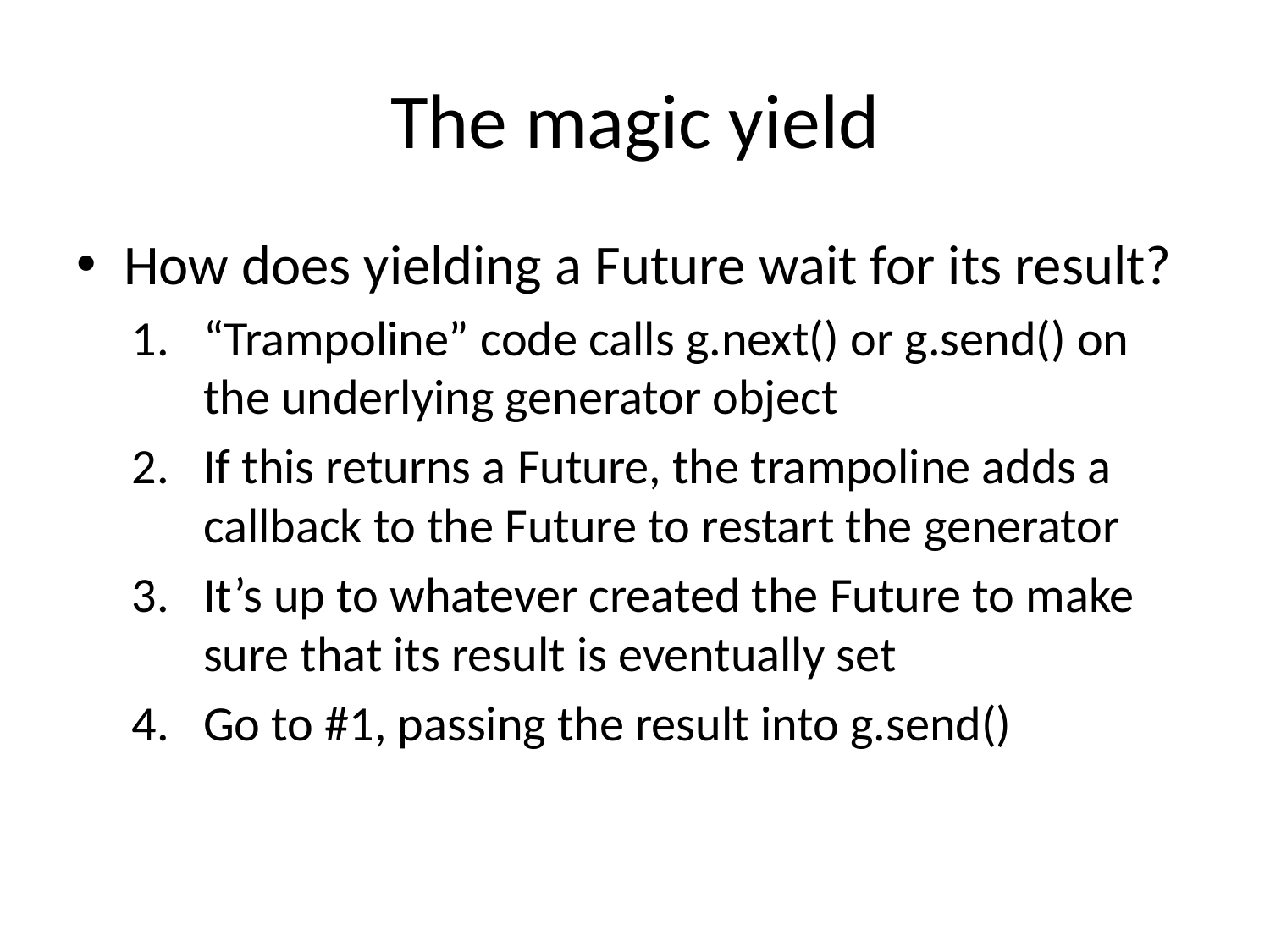

# The magic yield
How does yielding a Future wait for its result?
“Trampoline” code calls g.next() or g.send() on the underlying generator object
If this returns a Future, the trampoline adds a callback to the Future to restart the generator
It’s up to whatever created the Future to make sure that its result is eventually set
Go to #1, passing the result into g.send()